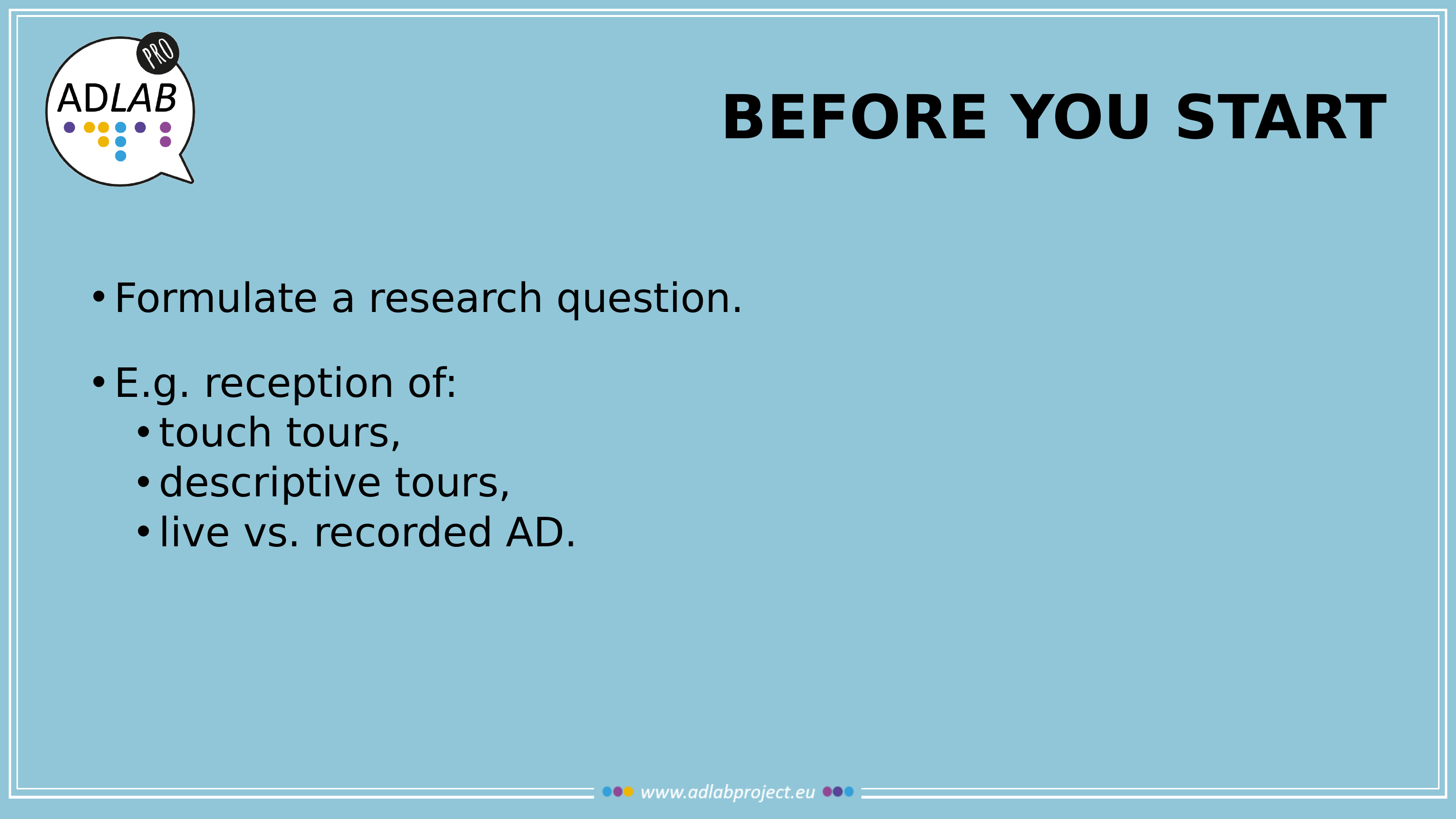

# Before you start
Formulate a research question.
E.g. reception of:
touch tours,
descriptive tours,
live vs. recorded AD.